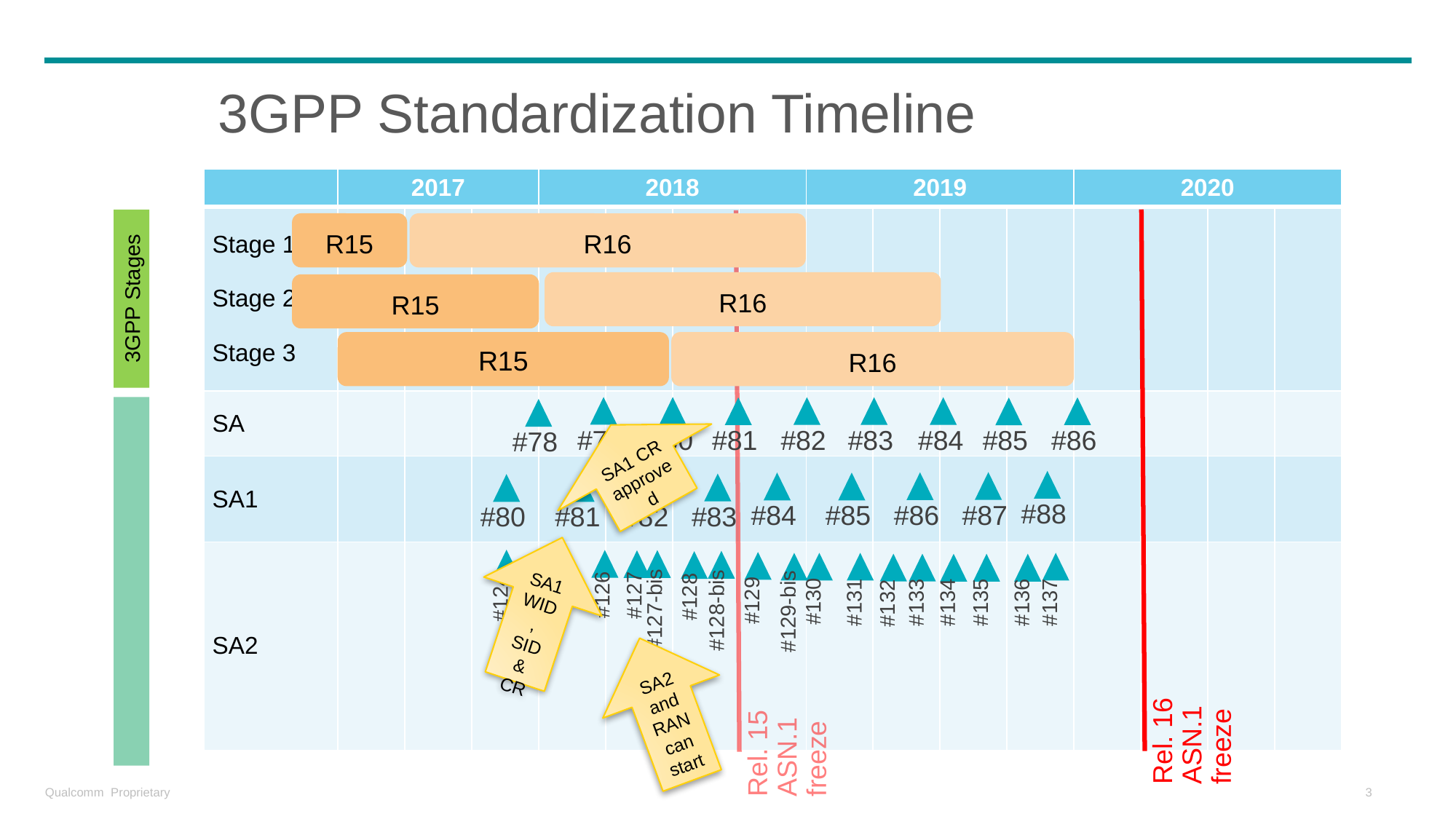

# 3GPP Standardization Timeline
|  | 2017 |  |  | 2018 |  |  |  | 2019 |  |  |  | 2020 |  |  |  |
| --- | --- | --- | --- | --- | --- | --- | --- | --- | --- | --- | --- | --- | --- | --- | --- |
| Stage 1 Stage 2 Stage 3 |  |  |  |  |  |  |  |  |  |  |  |  |  |  |  |
| SA |  |  |  |  |  |  |  |  |  |  |  |  |  |  |  |
| SA1 |  |  |  |  |  |  |  |  |  |  |  |  |  |  |  |
| SA2 |  |  |  |  |  |  |  |  |  |  |  |  |  |  |  |
3GPP Stages
R15
R16
R16
R15
R15
R16

SA1 CR approved
#79
#80
#82
#83
#84
#81
#86
#85
#78

#88
#87
#86
#84
#85
#83
#82
#80
#81
SA1 WID, SID & CR

#125
#126
#127
#127-bis
#128-bis
#128
#129-bis
#124
#129
#130
#133
#134
#135
#136
#131
#137
#132

Rel. 16 ASN.1 freeze
SA2 and RAN can start
Rel. 15 ASN.1 freeze